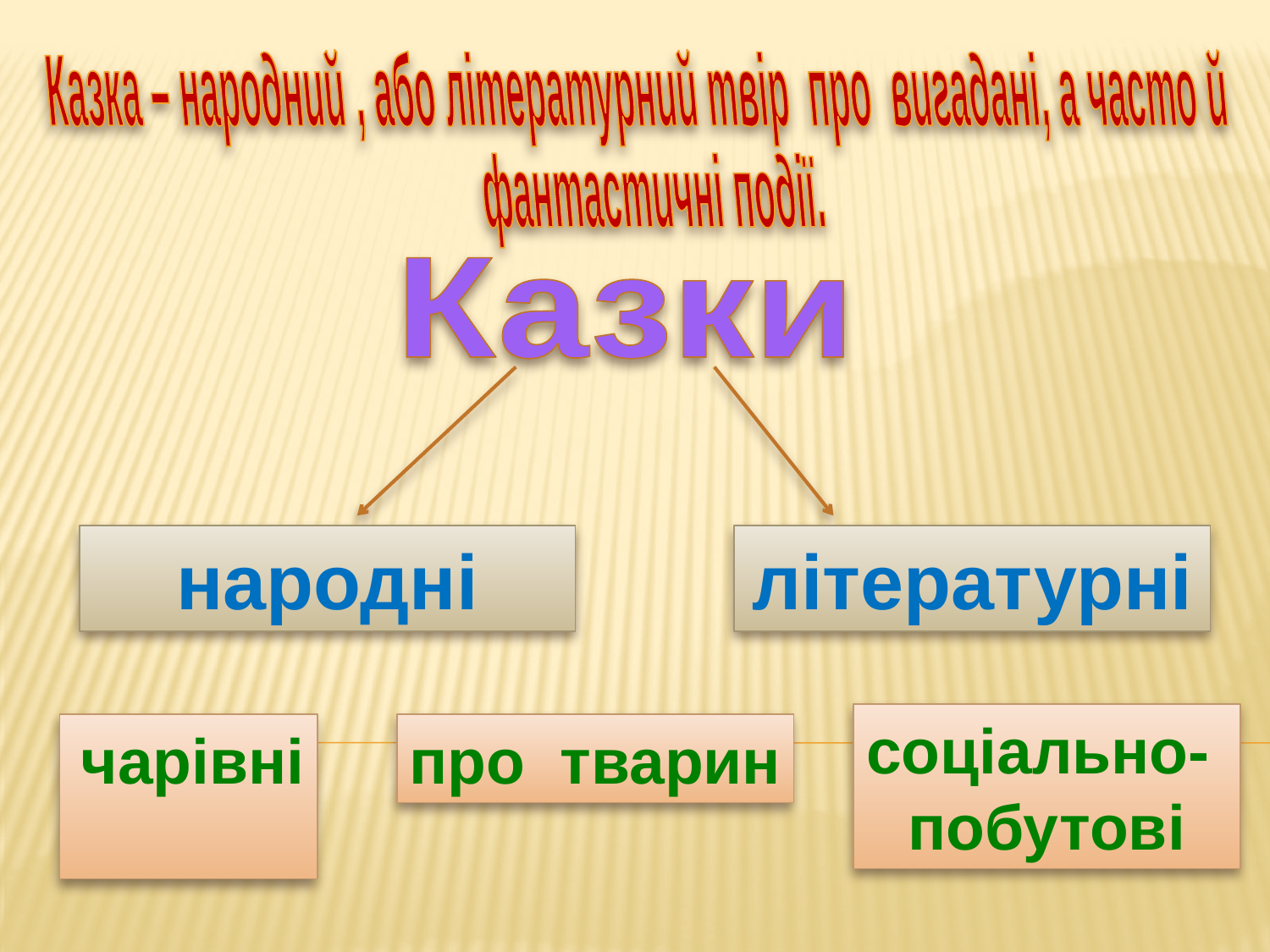

Казка – народний , або літературний твір  про  вигадані, а часто й
фантастичні події.
Казки
народні
літературні
соціально-  побутові
 чарівні
про  тварин